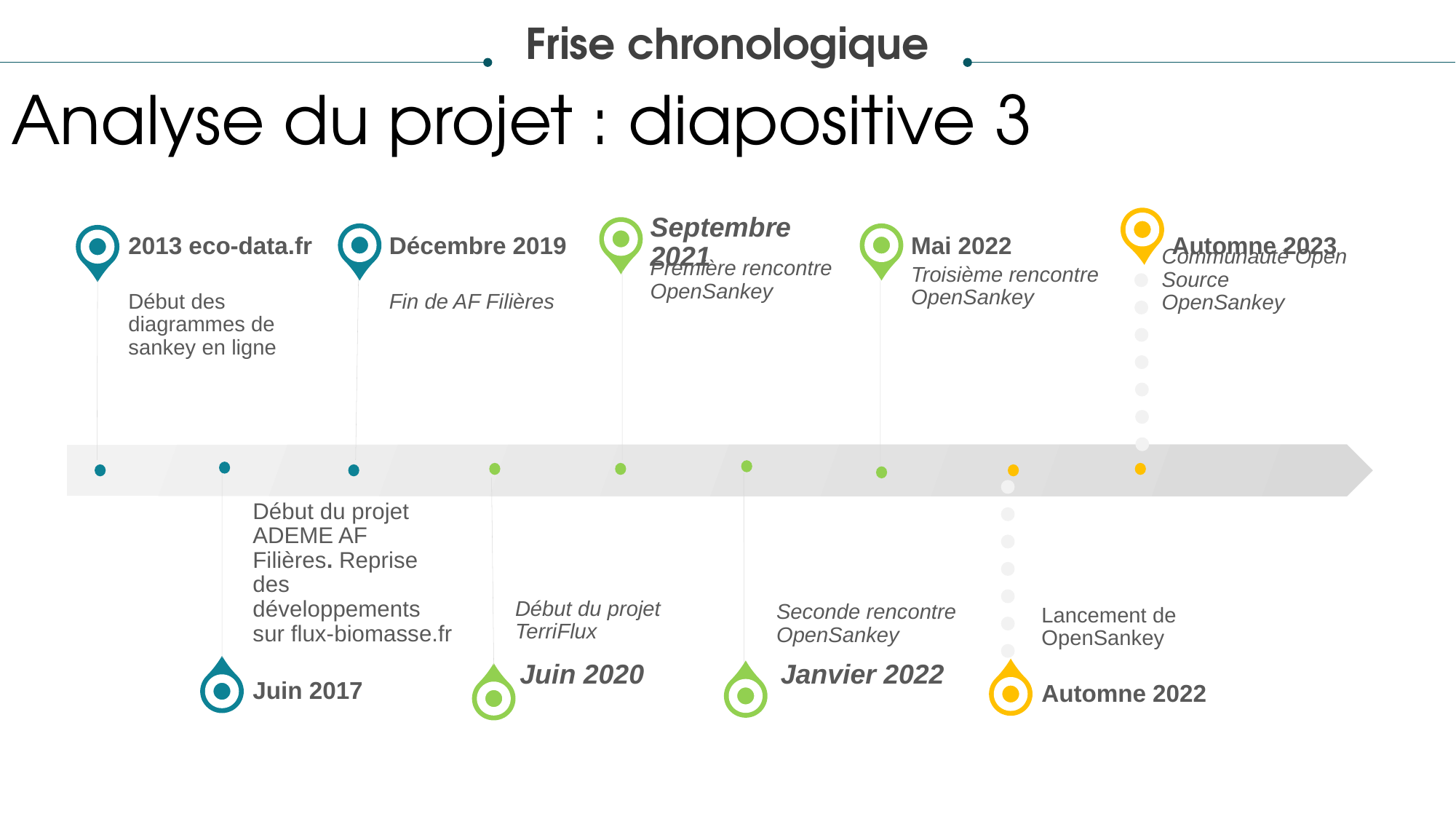

Frise chronologique
Analyse du projet : diapositive 3
Communauté Open Source OpenSankey

Automne 2023

2013 eco-data.fr

Début des diagrammes de sankey en ligne

Décembre 2019

Fin de AF Filières

Septembre 2021

Première rencontre OpenSankey

Mai 2022

Troisième rencontre OpenSankey

Seconde rencontre OpenSankey
Janvier 2022

Début du projet ADEME AF Filières. Reprise des développements sur flux-biomasse.fr
Juin 2017

Début du projet TerriFlux
Juin 2020

Lancement de OpenSankey

Automne 2022